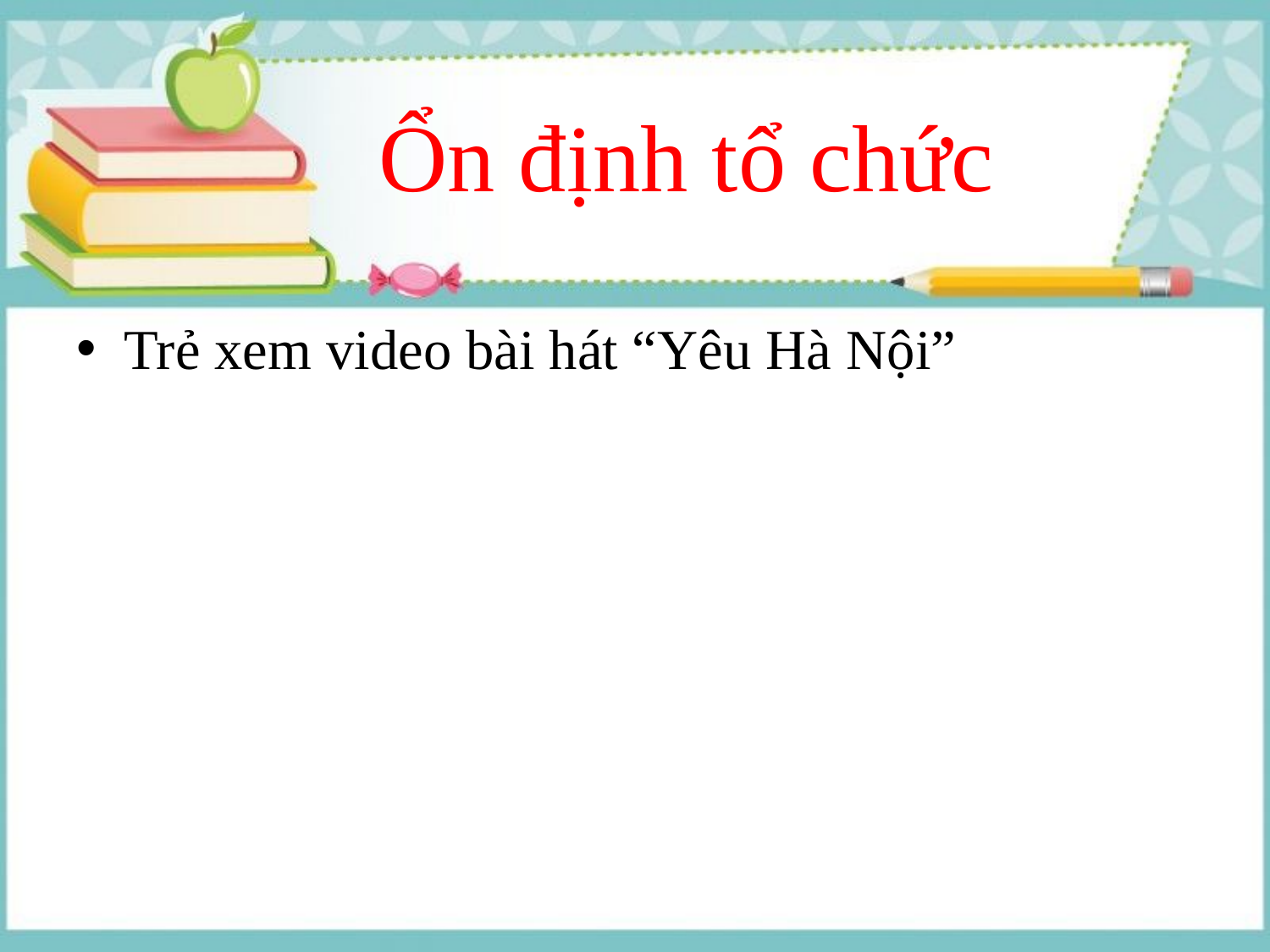

# Ổn định tổ chức
Trẻ xem video bài hát “Yêu Hà Nội”